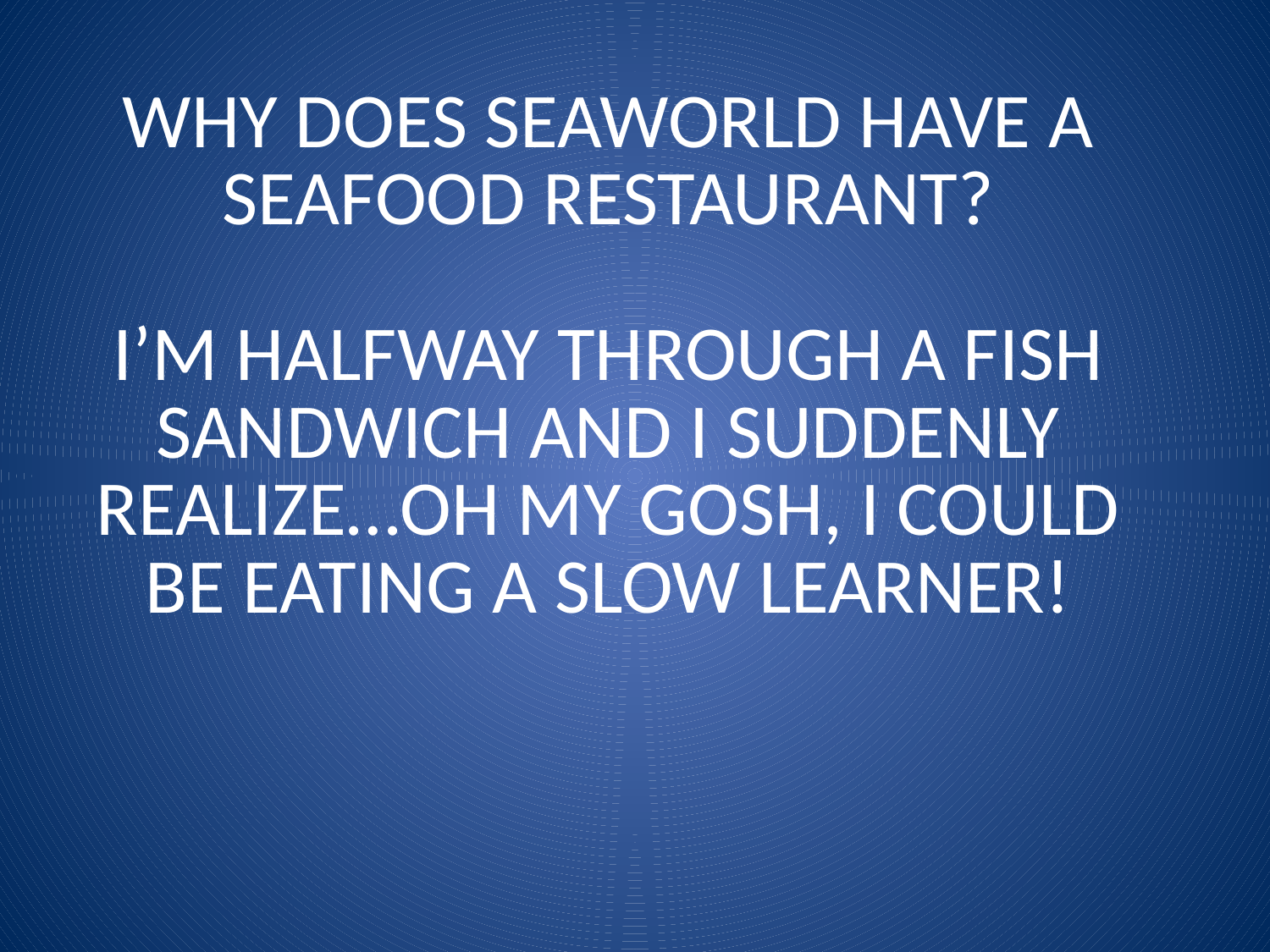

# WHY DOES SEAWORLD HAVE A SEAFOOD RESTAURANT? I’M HALFWAY THROUGH A FISH SANDWICH AND I SUDDENLY REALIZE…OH MY GOSH, I COULD BE EATING A SLOW LEARNER!